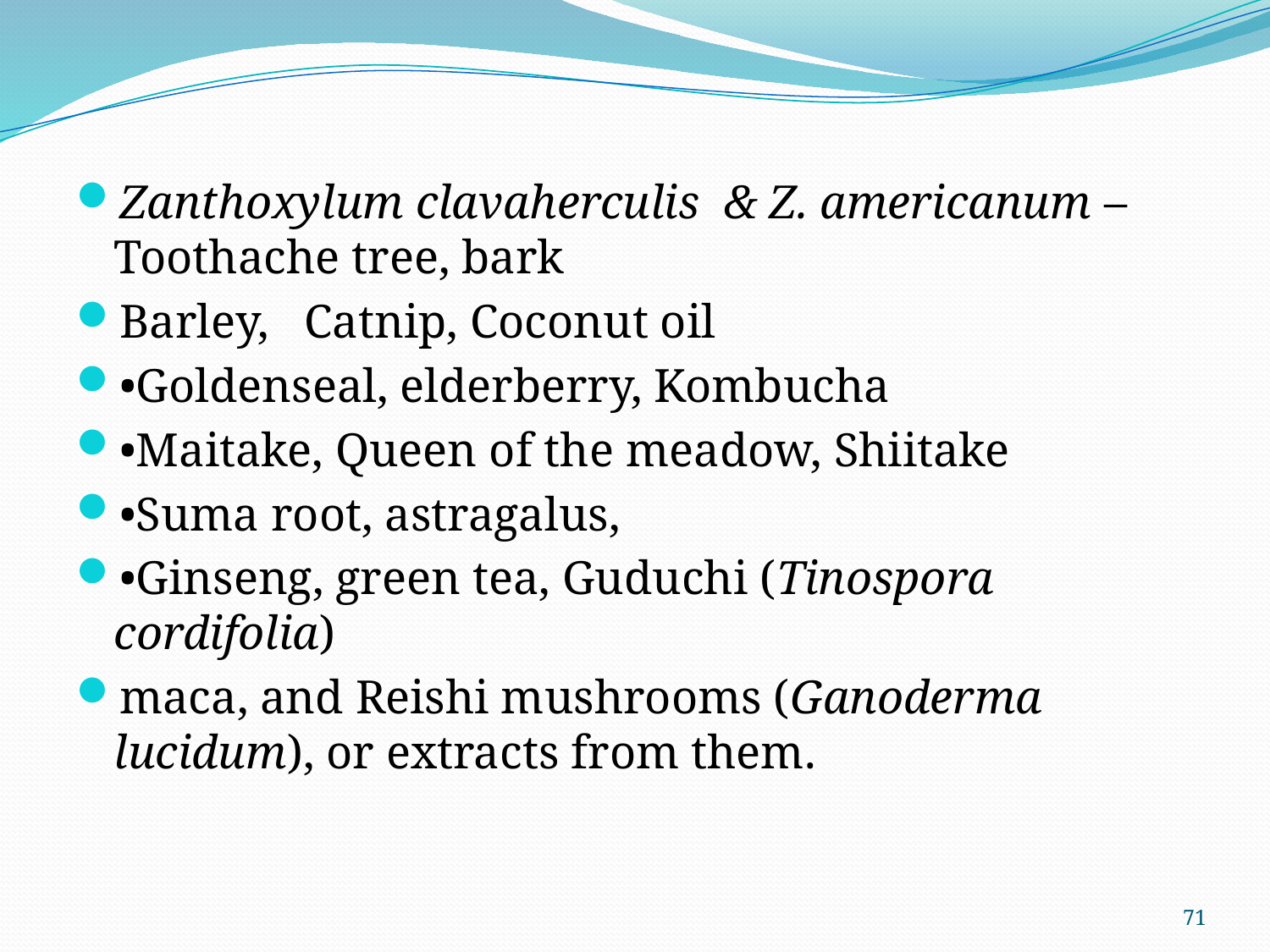

#
Zanthoxylum clavaherculis  & Z. americanum – Toothache tree, bark
Barley,   Catnip, Coconut oil
•Goldenseal, elderberry, Kombucha
•Maitake, Queen of the meadow, Shiitake
•Suma root, astragalus,
•Ginseng, green tea, Guduchi (Tinospora cordifolia)
maca, and Reishi mushrooms (Ganoderma lucidum), or extracts from them.
71